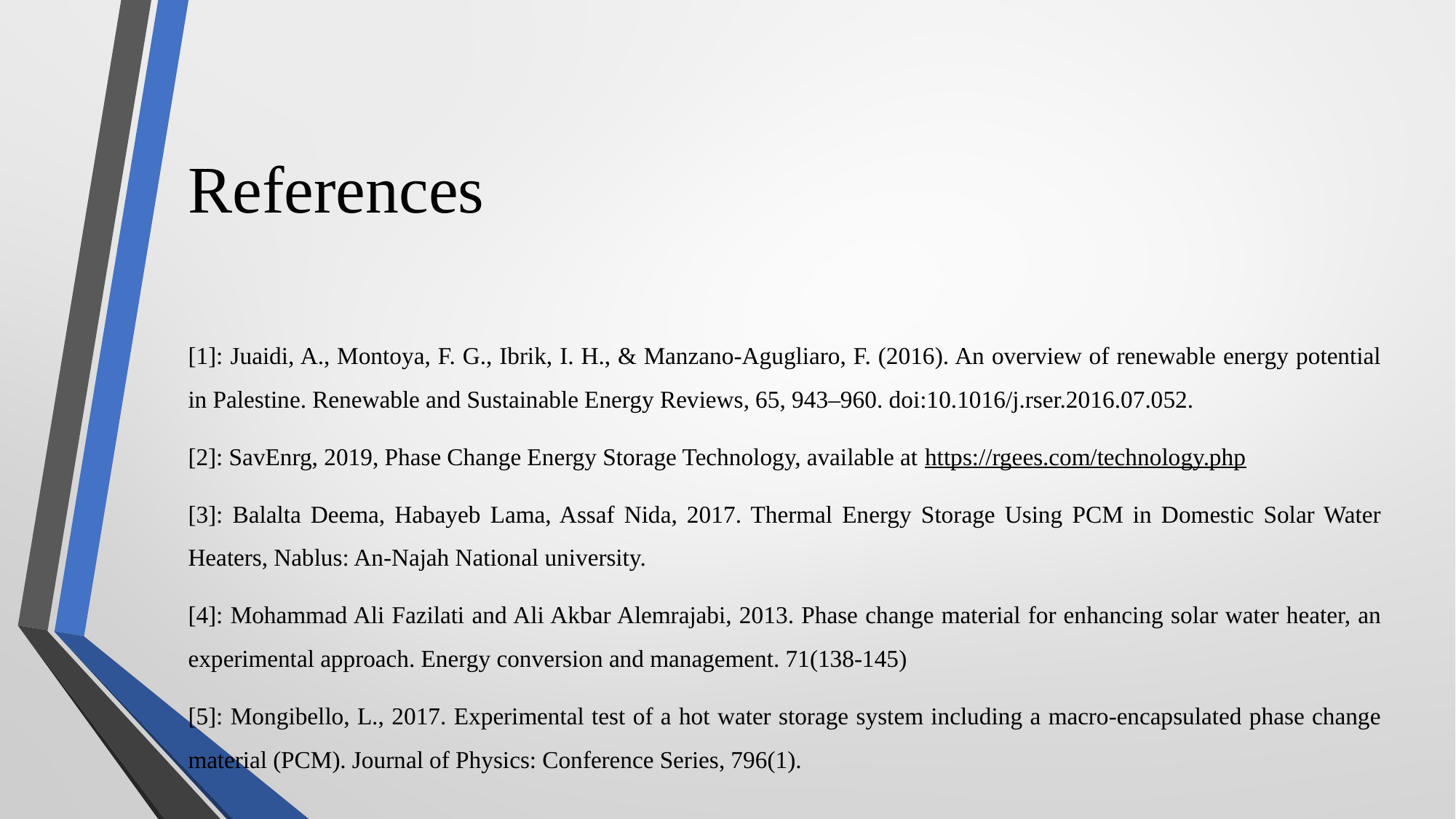

# References
[1]: Juaidi, A., Montoya, F. G., Ibrik, I. H., & Manzano-Agugliaro, F. (2016). An overview of renewable energy potential in Palestine. Renewable and Sustainable Energy Reviews, 65, 943–960. doi:10.1016/j.rser.2016.07.052.
[2]: SavEnrg, 2019, Phase Change Energy Storage Technology, available at https://rgees.com/technology.php
[3]: Balalta Deema, Habayeb Lama, Assaf Nida, 2017. Thermal Energy Storage Using PCM in Domestic Solar Water Heaters, Nablus: An-Najah National university.
[4]: Mohammad Ali Fazilati and Ali Akbar Alemrajabi, 2013. Phase change material for enhancing solar water heater, an experimental approach. Energy conversion and management. 71(138-145)
[5]: Mongibello, L., 2017. Experimental test of a hot water storage system including a macro-encapsulated phase change material (PCM). Journal of Physics: Conference Series, 796(1).